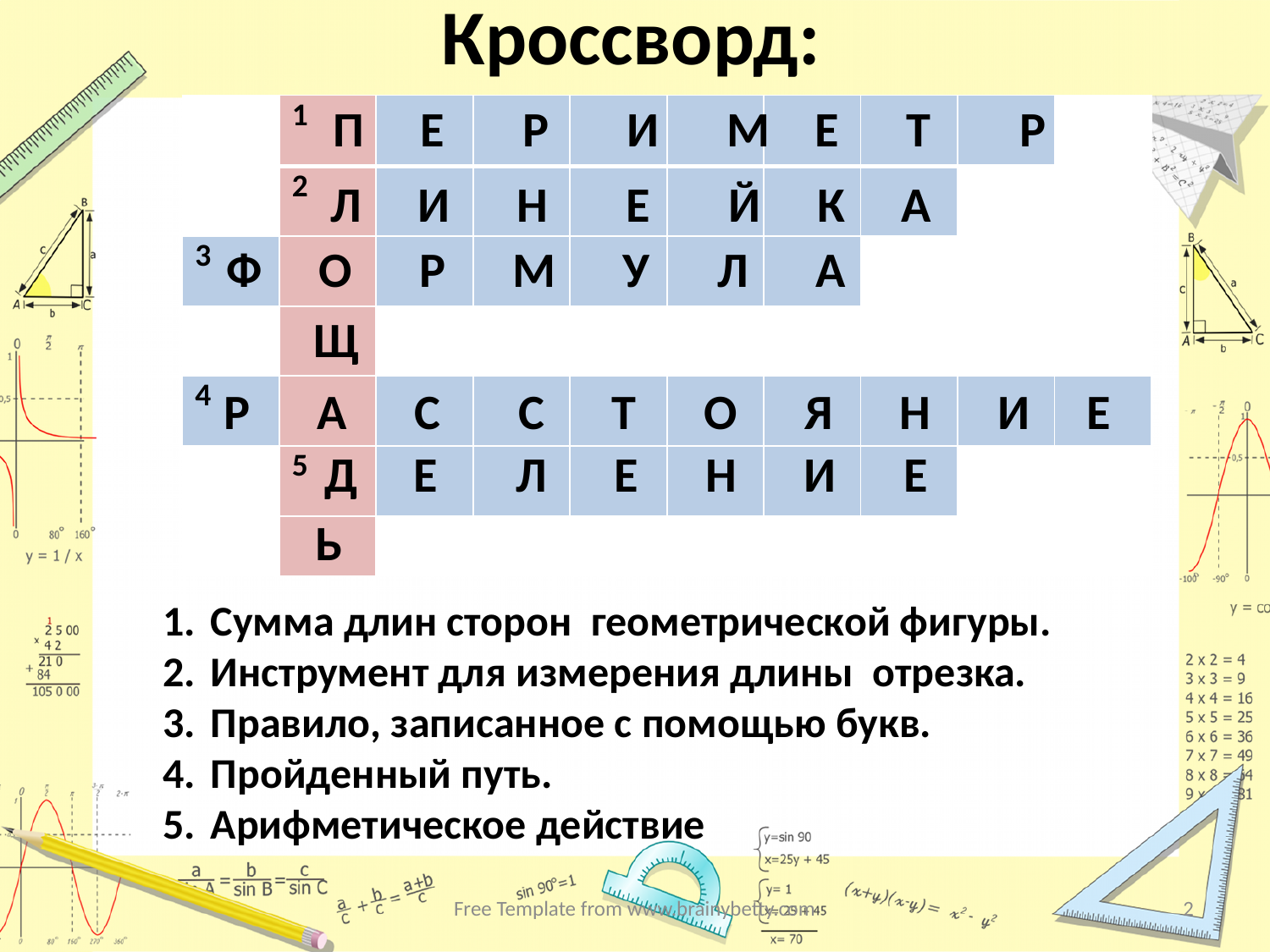

# Кроссворд:
П     Е       Р       И      М    Е      Т        Р
|  | 1 |  |  |  |  |  |  |  |  |
| --- | --- | --- | --- | --- | --- | --- | --- | --- | --- |
|  | 2 |  |  |  |  |  |  |  |  |
| 3 |  |  |  |  |  |  |  |  |  |
|  |  |  |  |  |  |  |  |  |  |
| 4 |  |  |  |  |  |  |  |  |  |
|  | 5 |  |  |  |  |  |  |  |  |
|  |  |  |  |  |  |  |  |  |  |
Л     И      Н       Е       Й     К     А
Ф     О      Р      М      У      Л      А
Щ

Р      А      С       С      Т      О      Я      Н      И     Е
Д     Е       Л      Е      Н      И      Е
Ь
Сумма длин сторон  геометрической фигуры.
Инструмент для измерения длины  отрезка.
Правило, записанное с помощью букв.
Пройденный путь.
Арифметическое действие
Free Template from www.brainybetty.com
2